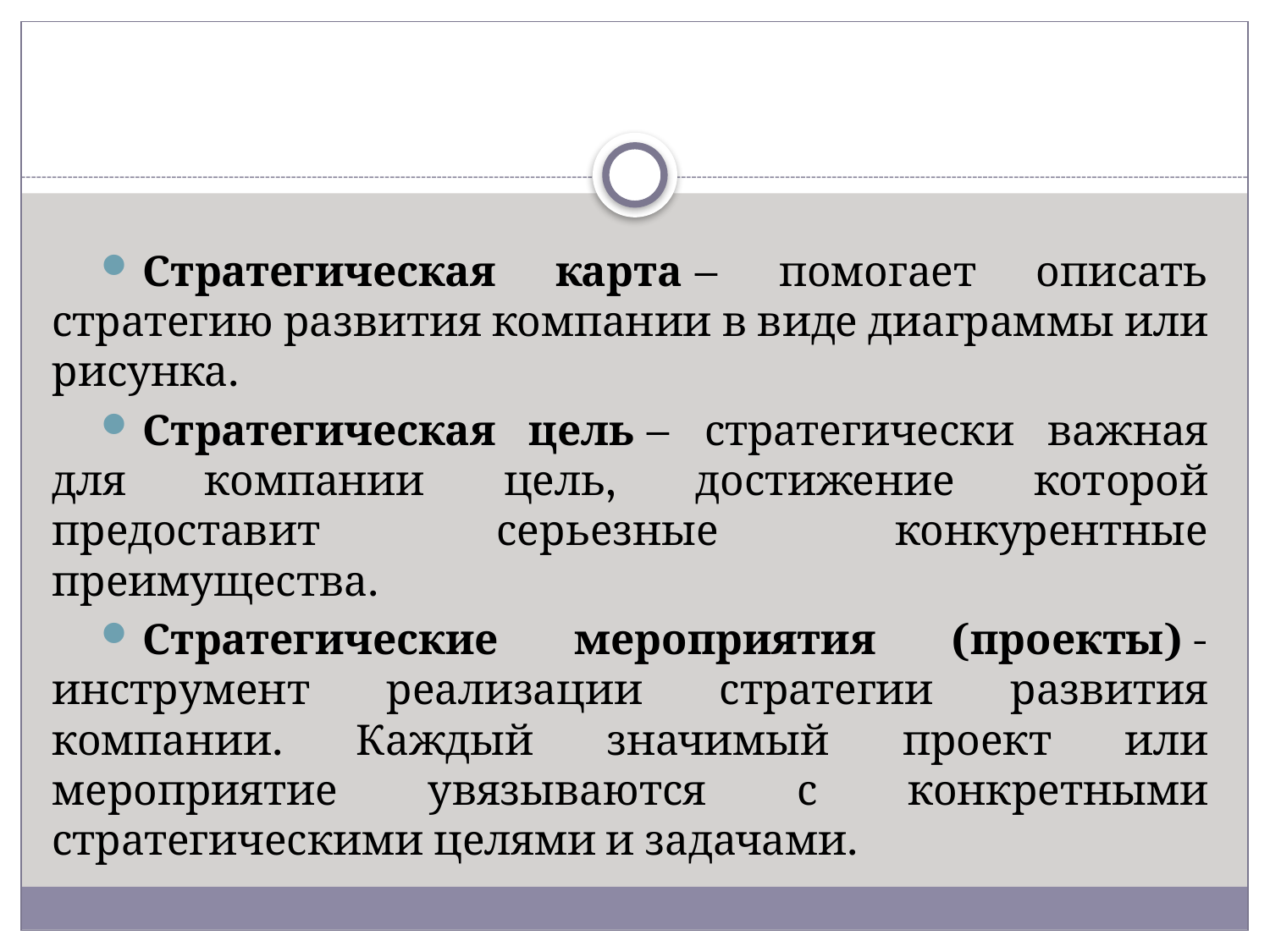

Стратегическая карта – помогает описать стратегию развития компании в виде диаграммы или рисунка.
Стратегическая цель – стратегически важная для компании цель, достижение которой предоставит серьезные конкурентные преимущества.
Стратегические мероприятия (проекты) - инструмент реализации стратегии развития компании. Каждый значимый проект или мероприятие увязываются с конкретными стратегическими целями и задачами.